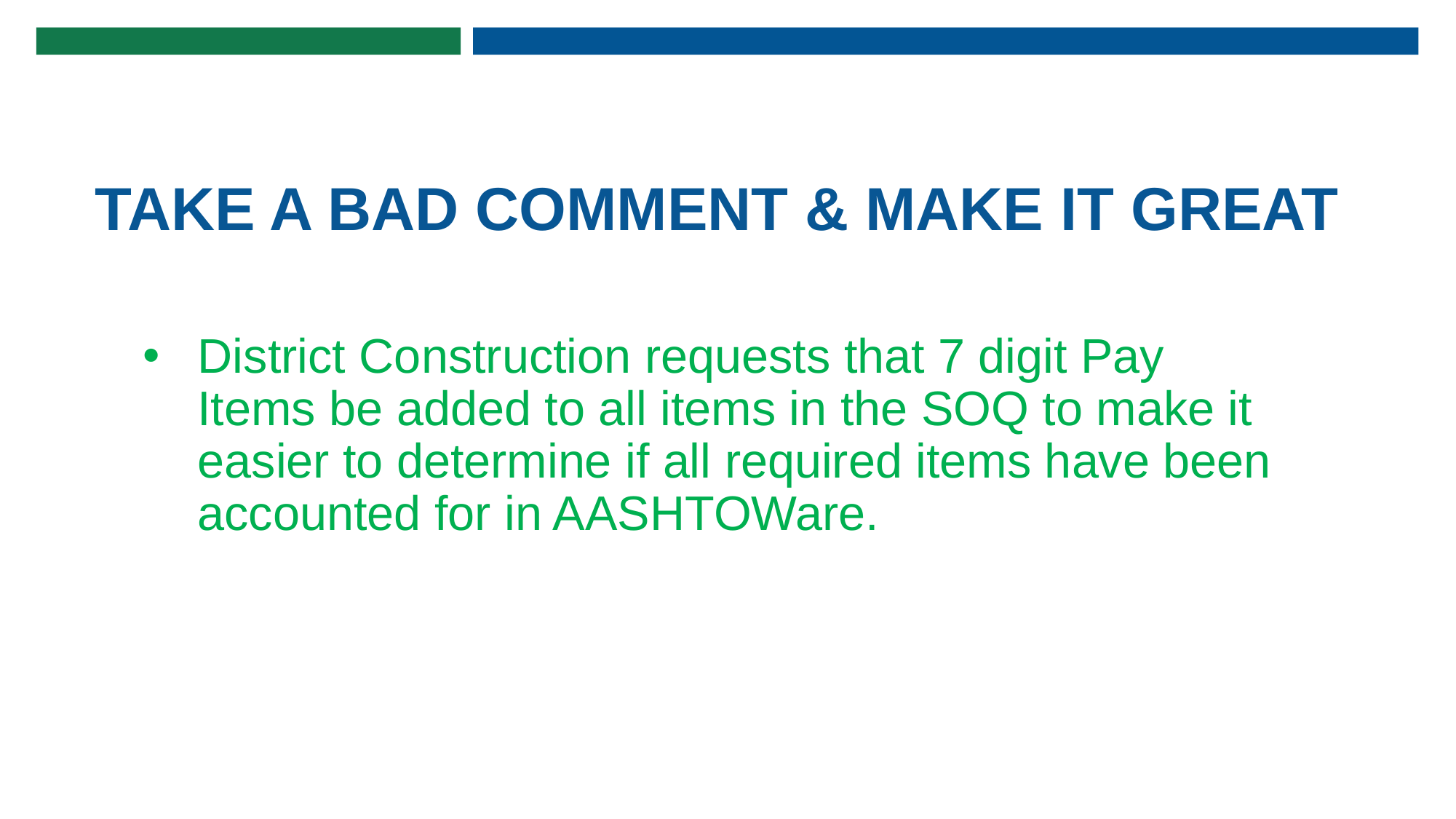

# TAKE A BAD COMMENT & MAKE IT GREAT
District Construction requests that 7 digit Pay Items be added to all items in the SOQ to make it easier to determine if all required items have been accounted for in AASHTOWare.